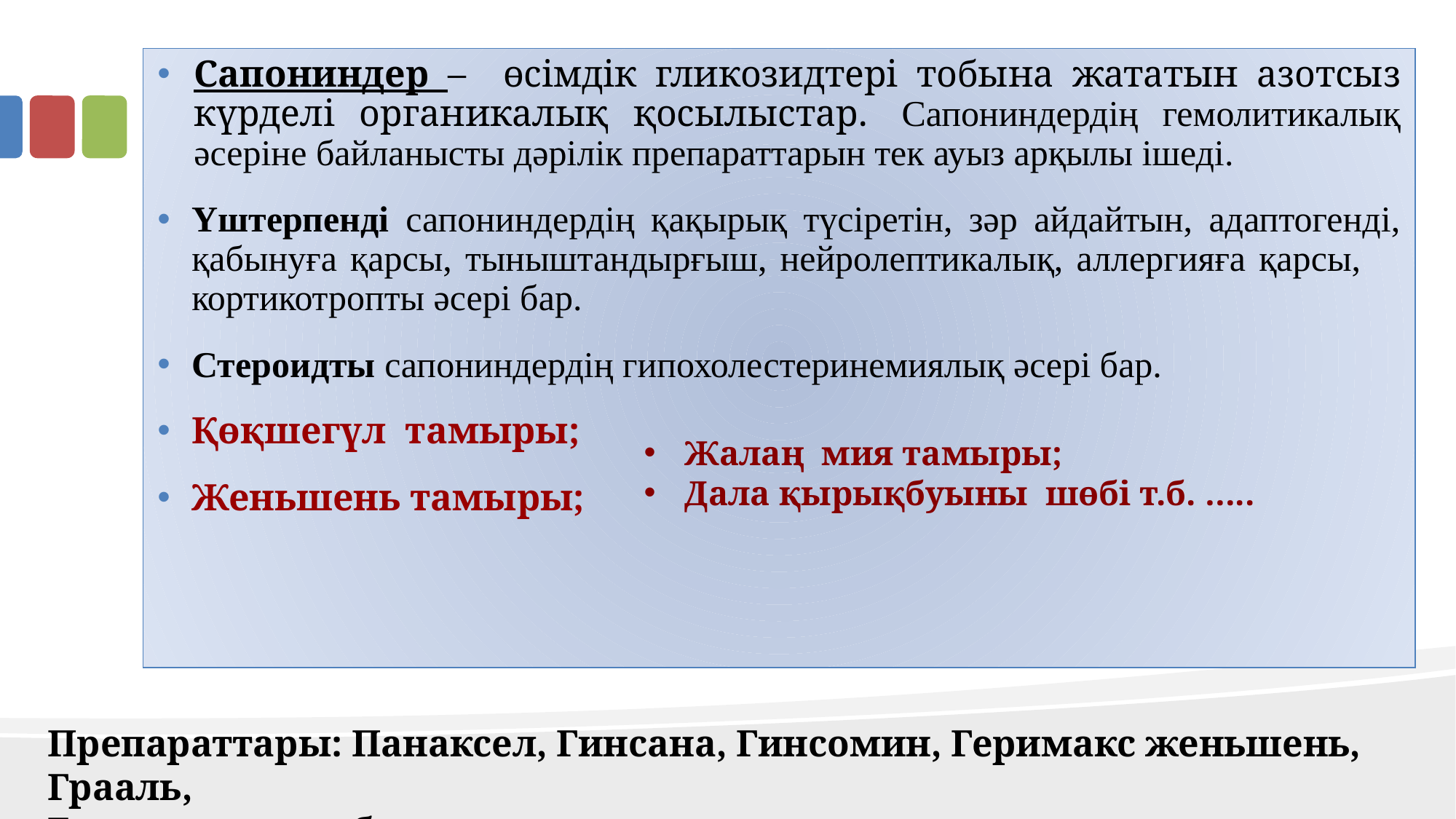

Сапониндер –  өсімдік гликозидтері тобына жататын азотсыз күрделі органикалық қосылыстар.  Сапониндердің гемолитикалық әсеріне байланысты дәрілік препараттарын тек ауыз арқылы ішеді.
Үштерпенді сапониндердің қақырық түсіретін, зәр айдайтын, адаптогенді, қабынуға қарсы, тыныштандырғыш, нейролептикалық, аллергияға қарсы,    кортикотропты әсері бар.
Стероидты сапониндердің гипохолестеринемиялық әсері бар.
Қөқшегүл  тамыры;
Женьшень тамыры;

Жалаң  мия тамыры;
Дала қырықбуыны  шөбі т.б. …..
Препараттары: Панаксел, Гинсана, Гинсомин, Геримакс женьшень, Грааль,
Гинсенг плюс т.б.